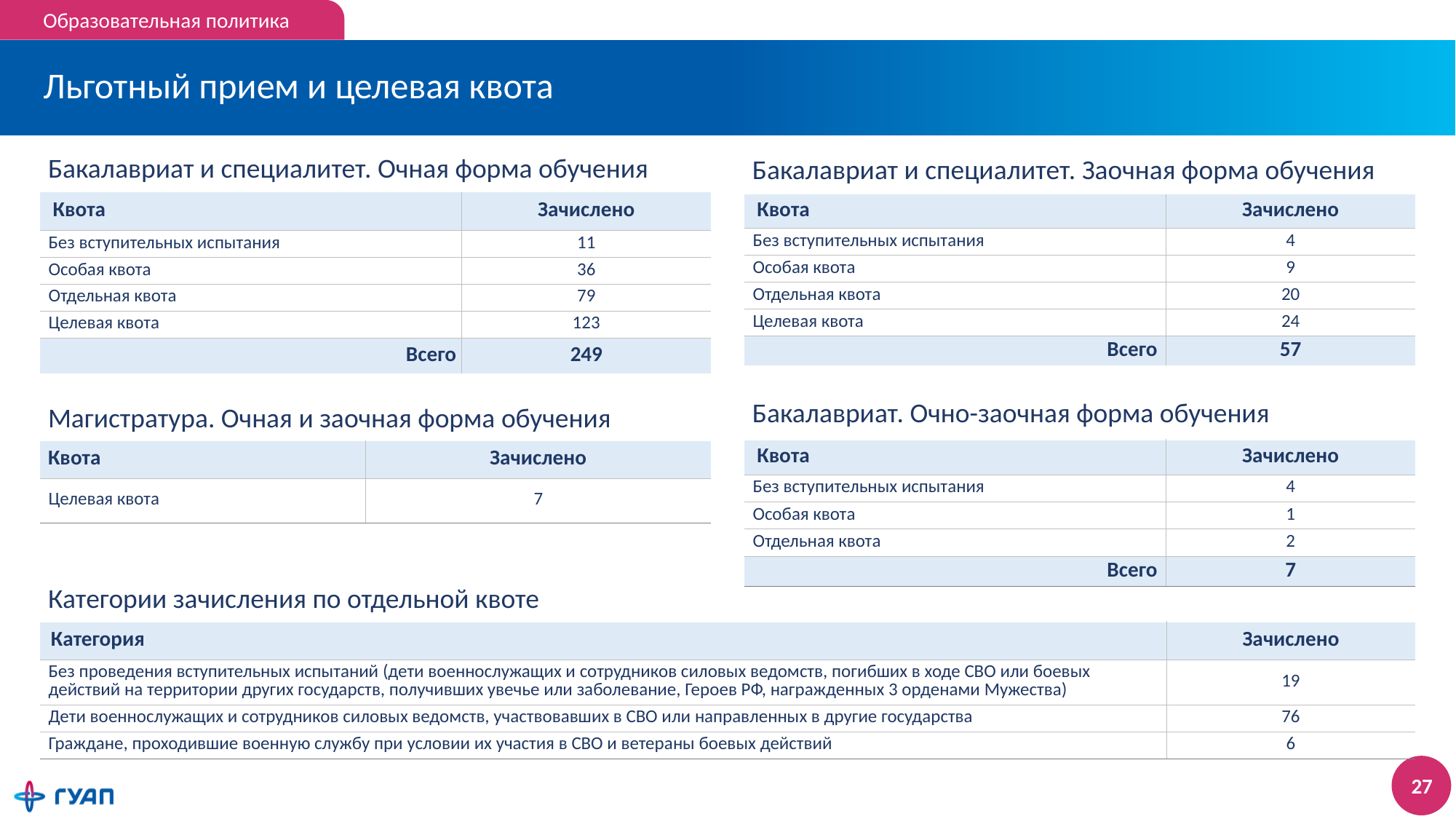

Образовательная политика
# Льготный прием и целевая квота
| Бакалавриат и специалитет. Очная форма обучения |  |
| --- | --- |
| Квота | Зачислено |
| Без вступительных испытания | 11 |
| Особая квота | 36 |
| Отдельная квота | 79 |
| Целевая квота | 123 |
| Всего | 249 |
| Бакалавриат и специалитет. Заочная форма обучения |  |
| --- | --- |
| Квота | Зачислено |
| Без вступительных испытания | 4 |
| Особая квота | 9 |
| Отдельная квота | 20 |
| Целевая квота | 24 |
| Всего | 57 |
| Бакалавриат. Очно-заочная форма обучения |  |
| --- | --- |
| Квота | Зачислено |
| Без вступительных испытания | 4 |
| Особая квота | 1 |
| Отдельная квота | 2 |
| Всего | 7 |
| Магистратура. Очная и заочная форма обучения |  |
| --- | --- |
| Квота | Зачислено |
| Целевая квота | 7 |
| Категории зачисления по отдельной квоте |  |
| --- | --- |
| Категория | Зачислено |
| Без проведения вступительных испытаний (дети военнослужащих и сотрудников силовых ведомств, погибших в ходе СВО или боевых действий на территории других государств, получивших увечье или заболевание, Героев РФ, награжденных 3 орденами Мужества) | 19 |
| Дети военнослужащих и сотрудников силовых ведомств, участвовавших в СВО или направленных в другие государства | 76 |
| Граждане, проходившие военную службу при условии их участия в СВО и ветераны боевых действий | 6 |